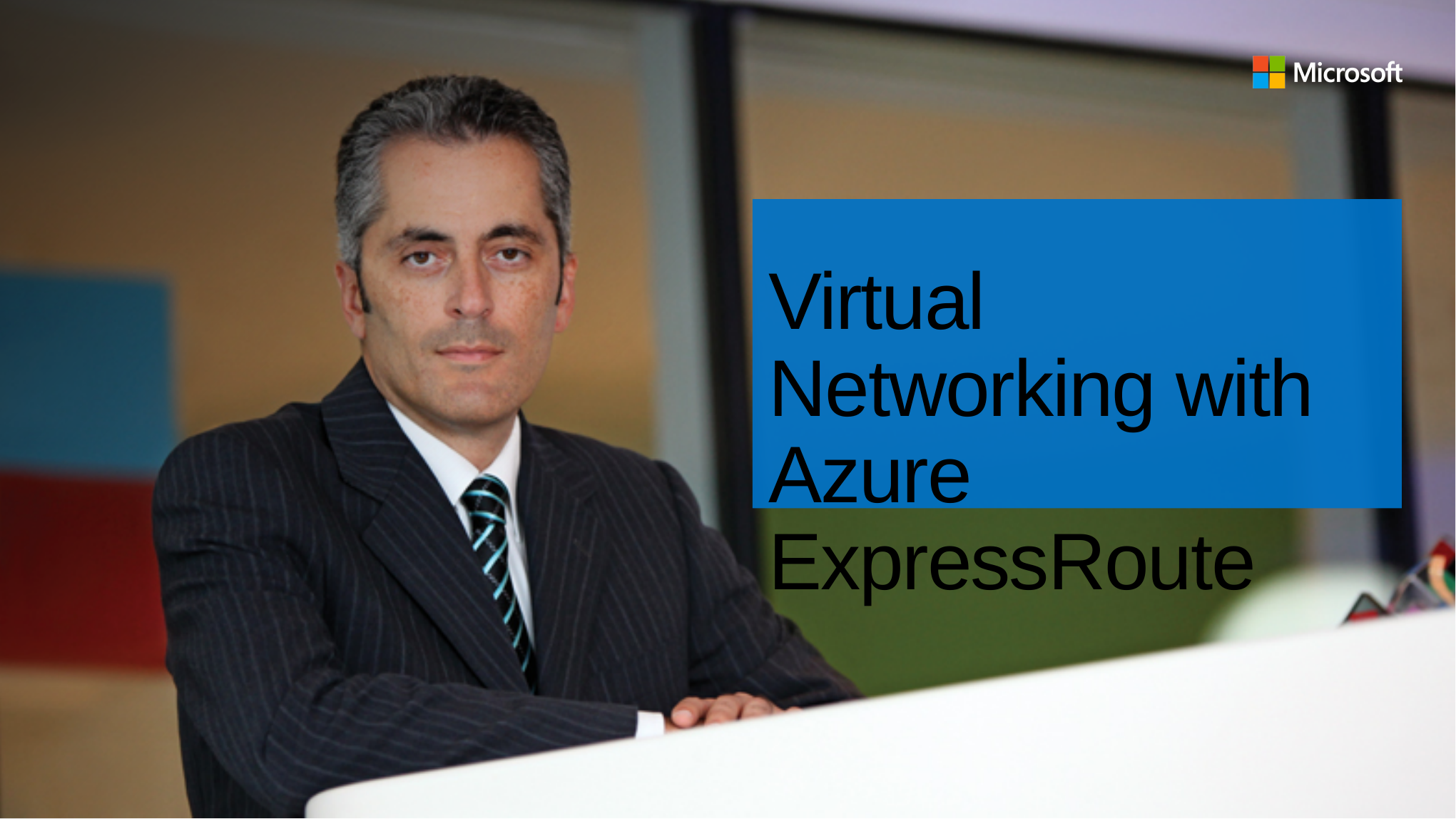

# Virtual Networking with Azure ExpressRoute
Session Code Here